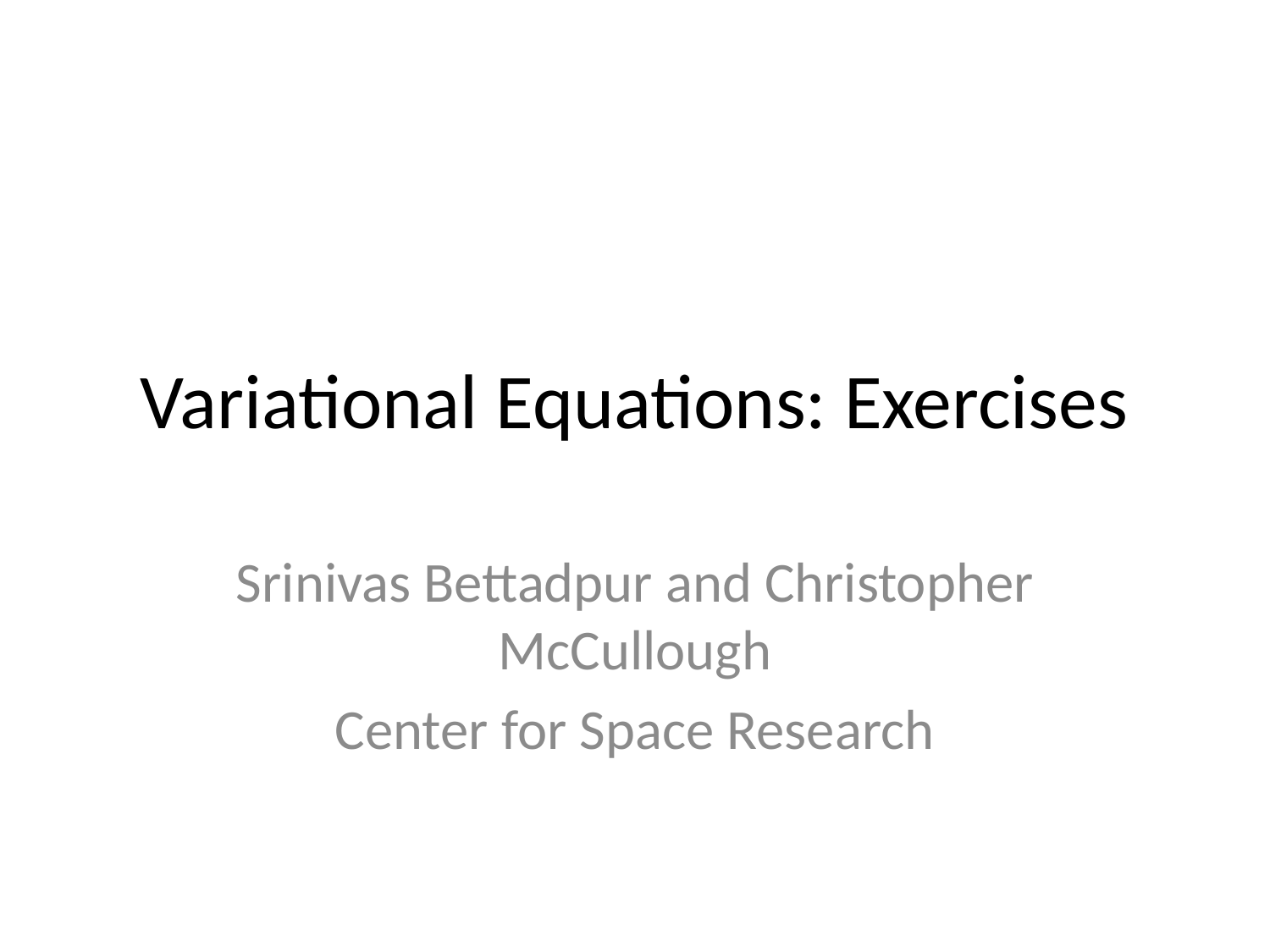

# Variational Equations: Exercises
Srinivas Bettadpur and Christopher McCullough
Center for Space Research